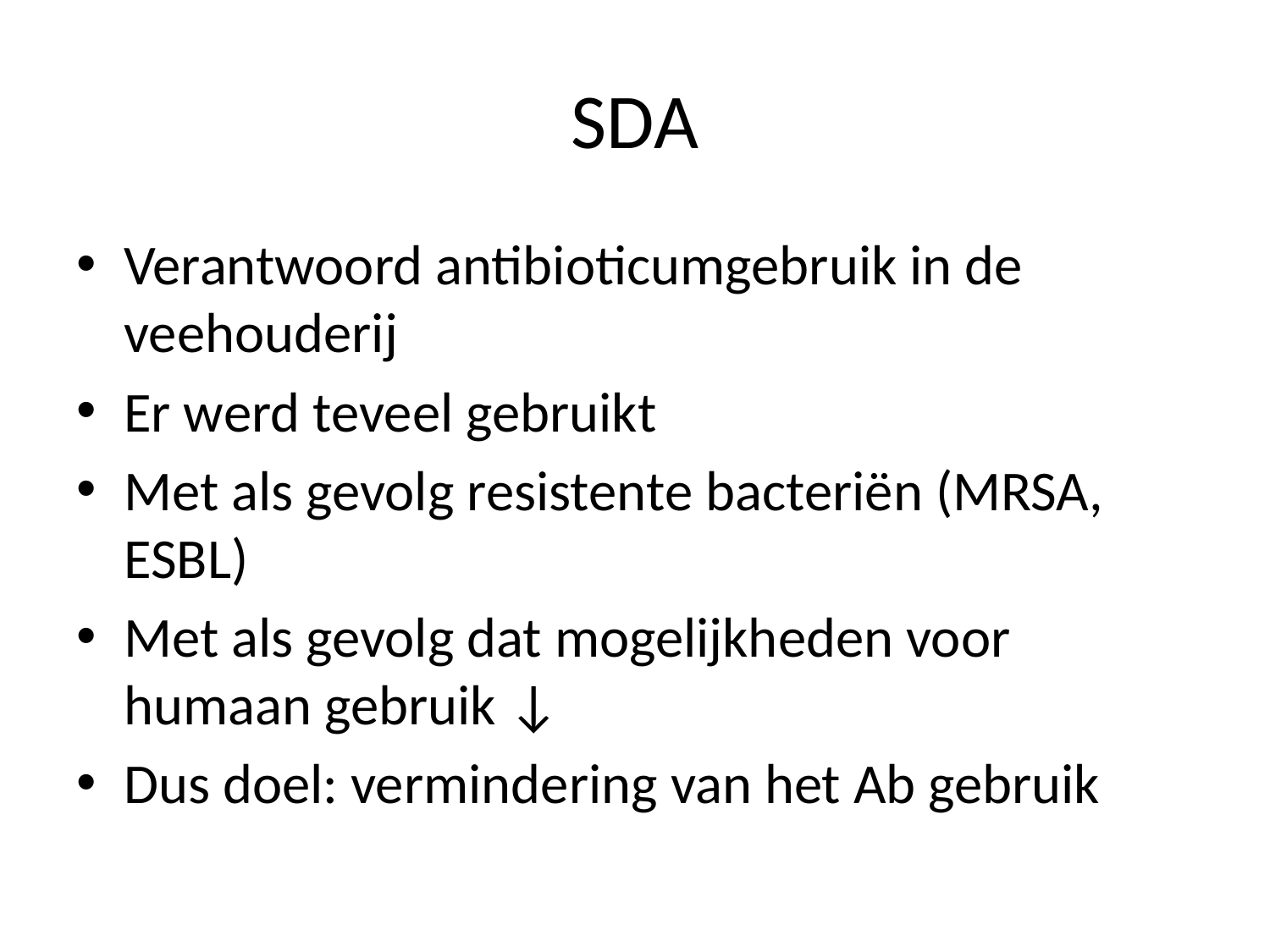

# SDA
Verantwoord antibioticumgebruik in de veehouderij
Er werd teveel gebruikt
Met als gevolg resistente bacteriën (MRSA, ESBL)
Met als gevolg dat mogelijkheden voor humaan gebruik ↓
Dus doel: vermindering van het Ab gebruik